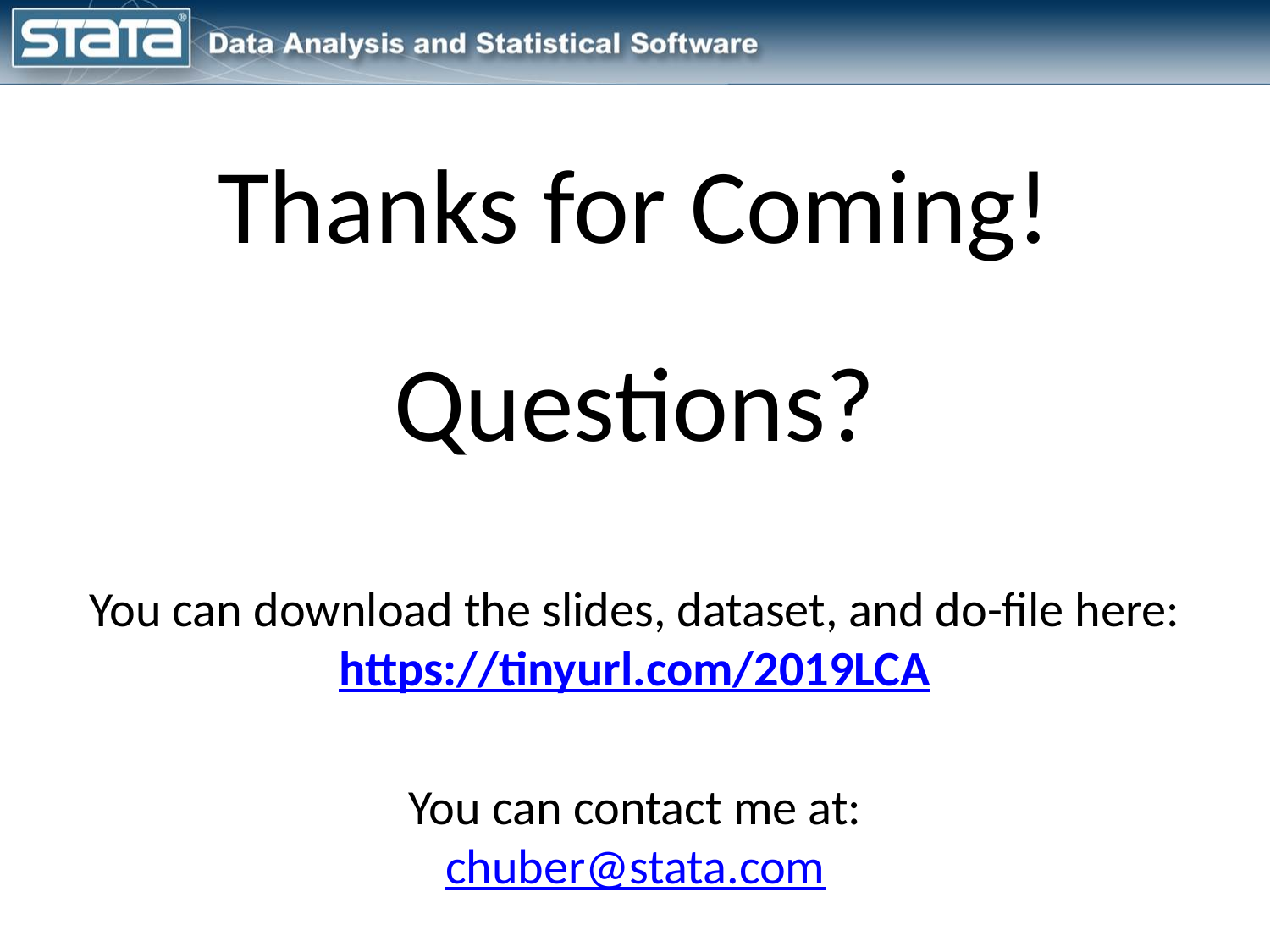

Thanks for Coming!

Questions?
You can download the slides, dataset, and do-file here:
https://tinyurl.com/2019LCA
You can contact me at:
chuber@stata.com